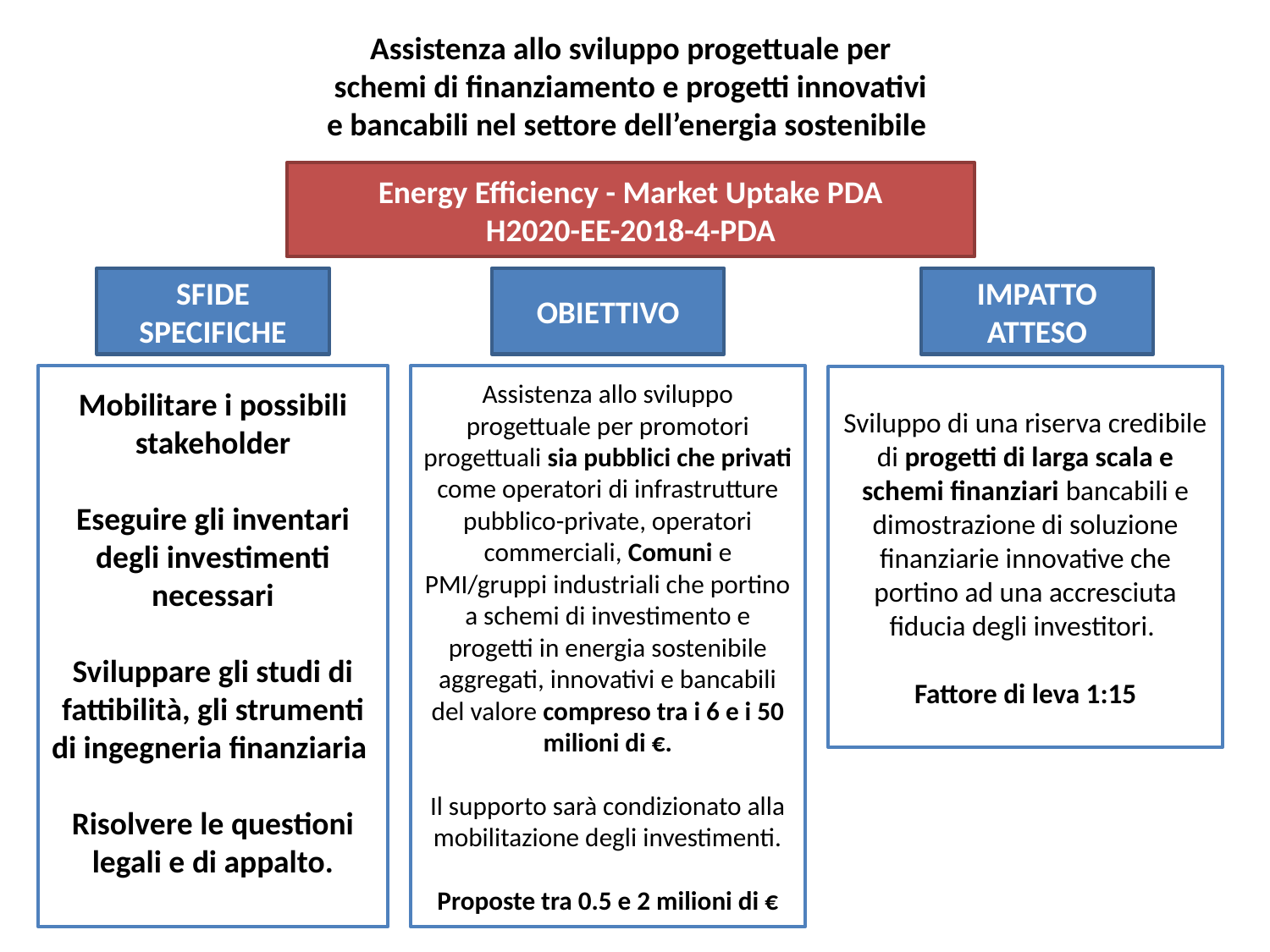

Assistenza allo sviluppo progettuale per schemi di finanziamento e progetti innovativi e bancabili nel settore dell’energia sostenibile
Energy Efficiency - Market Uptake PDA
H2020-EE-2018-4-PDA
SFIDE SPECIFICHE
OBIETTIVO
IMPATTO ATTESO
Mobilitare i possibili stakeholder

Eseguire gli inventari degli investimenti necessari

Sviluppare gli studi di fattibilità, gli strumenti di ingegneria finanziaria

Risolvere le questioni legali e di appalto.

Assistenza allo sviluppo progettuale per promotori progettuali sia pubblici che privati come operatori di infrastrutture pubblico-private, operatori commerciali, Comuni e PMI/gruppi industriali che portino a schemi di investimento e progetti in energia sostenibile aggregati, innovativi e bancabili del valore compreso tra i 6 e i 50 milioni di €.

Il supporto sarà condizionato alla mobilitazione degli investimenti.

Proposte tra 0.5 e 2 milioni di €
Sviluppo di una riserva credibile di progetti di larga scala e schemi finanziari bancabili e dimostrazione di soluzione finanziarie innovative che portino ad una accresciuta fiducia degli investitori.

Fattore di leva 1:15